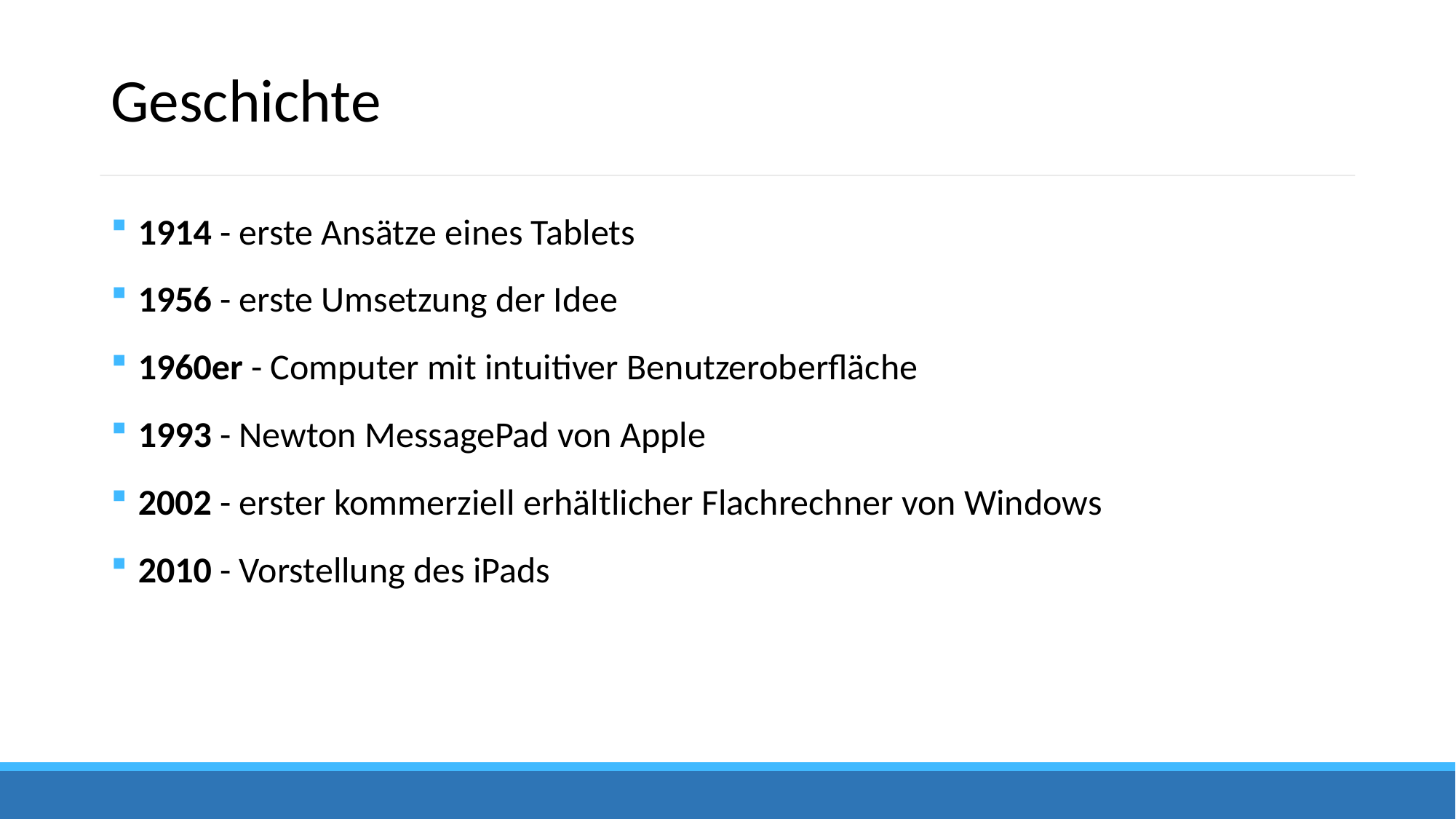

# Geschichte
1914 - erste Ansätze eines Tablets
1956 - erste Umsetzung der Idee
1960er - Computer mit intuitiver Benutzeroberfläche
1993 - Newton MessagePad von Apple
2002 - erster kommerziell erhältlicher Flachrechner von Windows
2010 - Vorstellung des iPads